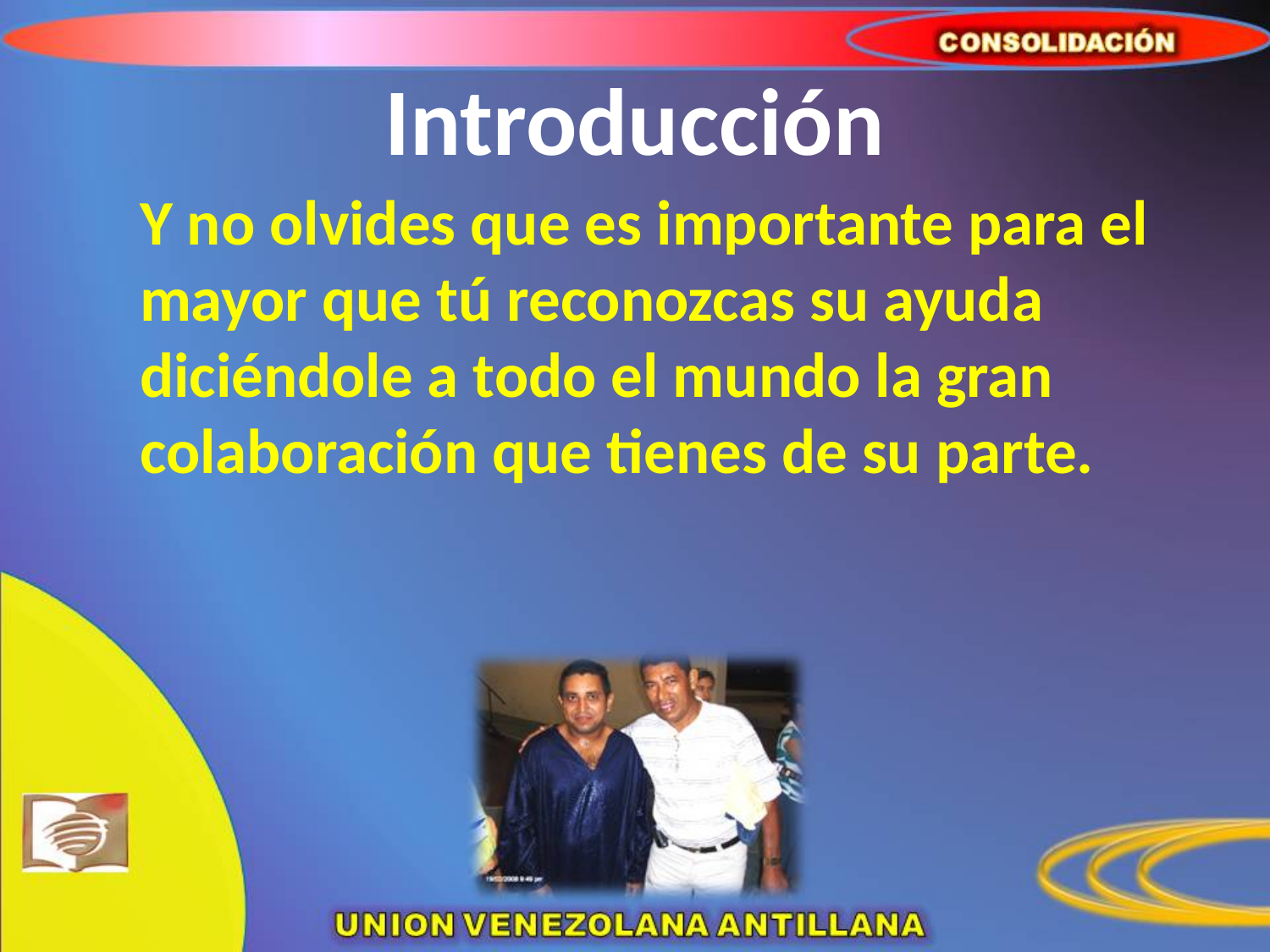

# Introducción
	Y no olvides que es importante para el mayor que tú reconozcas su ayuda diciéndole a todo el mundo la gran colaboración que tienes de su parte.